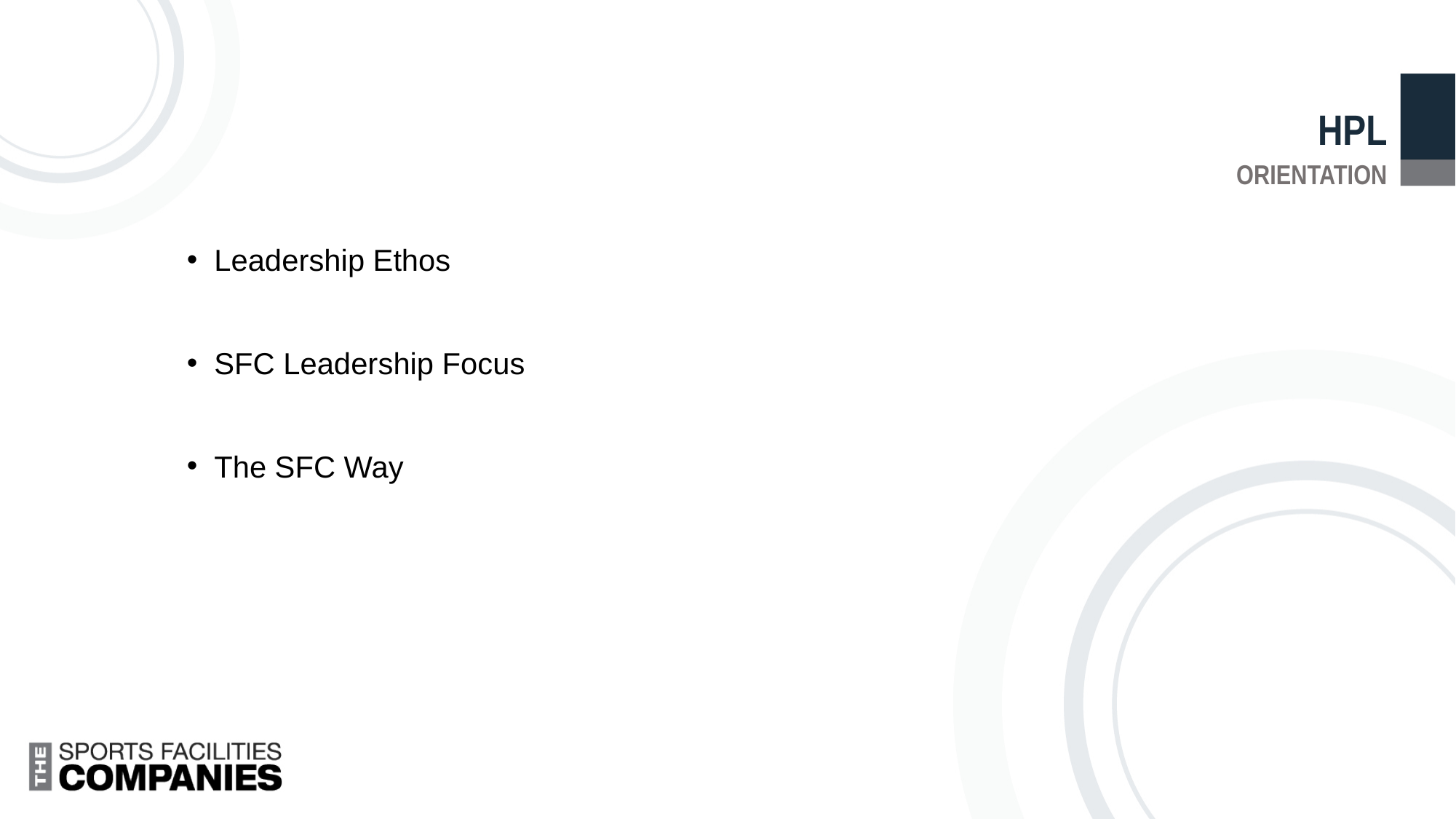

HPL
ORIENTATION
Leadership Ethos

SFC Leadership Focus

The SFC Way